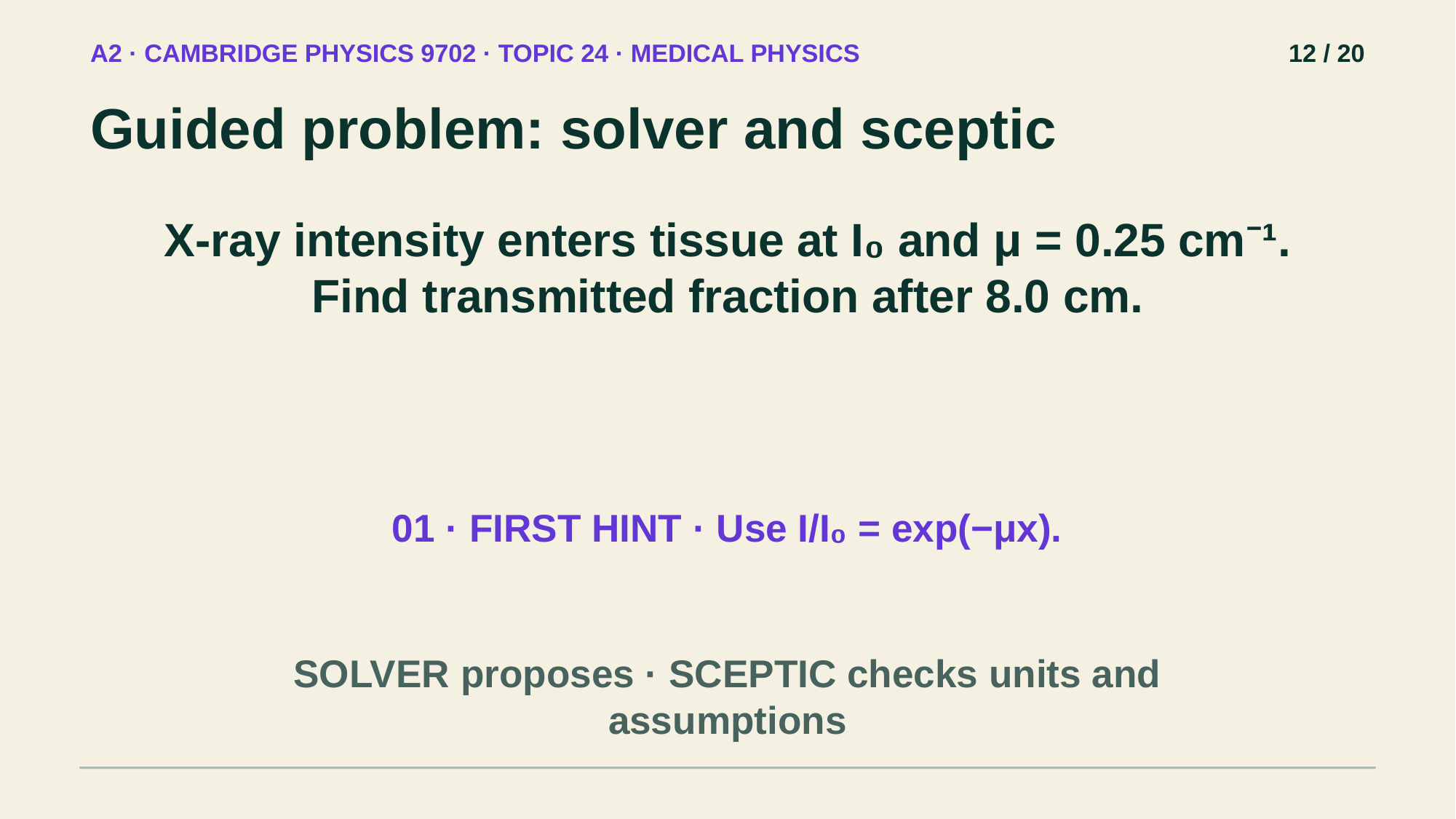

A2 · CAMBRIDGE PHYSICS 9702 · TOPIC 24 · MEDICAL PHYSICS
12 / 20
Guided problem: solver and sceptic
X-ray intensity enters tissue at I₀ and μ = 0.25 cm⁻¹. Find transmitted fraction after 8.0 cm.
01 · FIRST HINT · Use I/I₀ = exp(−μx).
SOLVER proposes · SCEPTIC checks units and assumptions